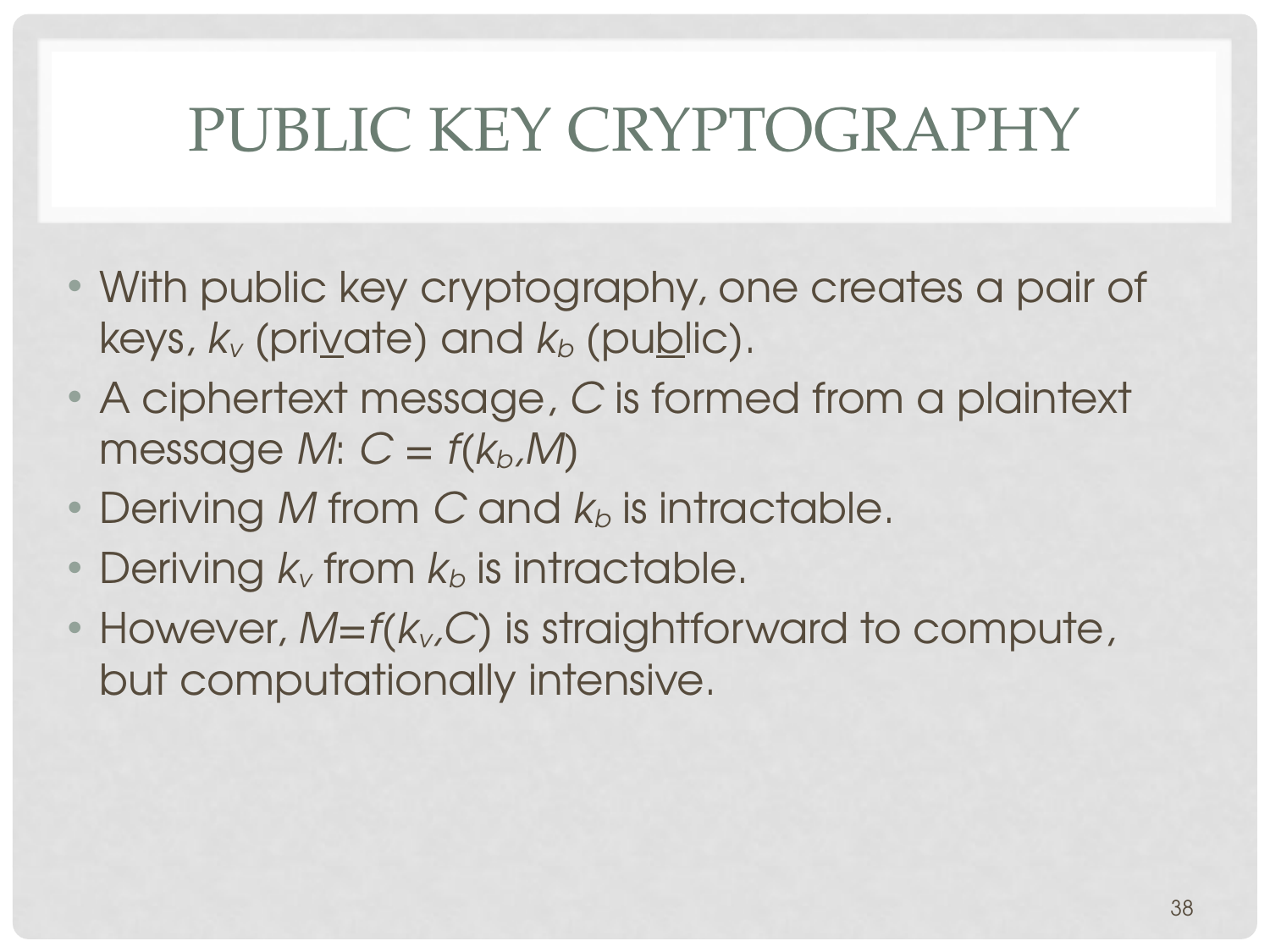

# Public Key Cryptography
With public key cryptography, one creates a pair of keys, kv (private) and kb (public).
A ciphertext message, C is formed from a plaintext message M: C = f(kb,M)
Deriving M from C and kb is intractable.
Deriving kv from kb is intractable.
However, M=f(kv,C) is straightforward to compute, but computationally intensive.
38